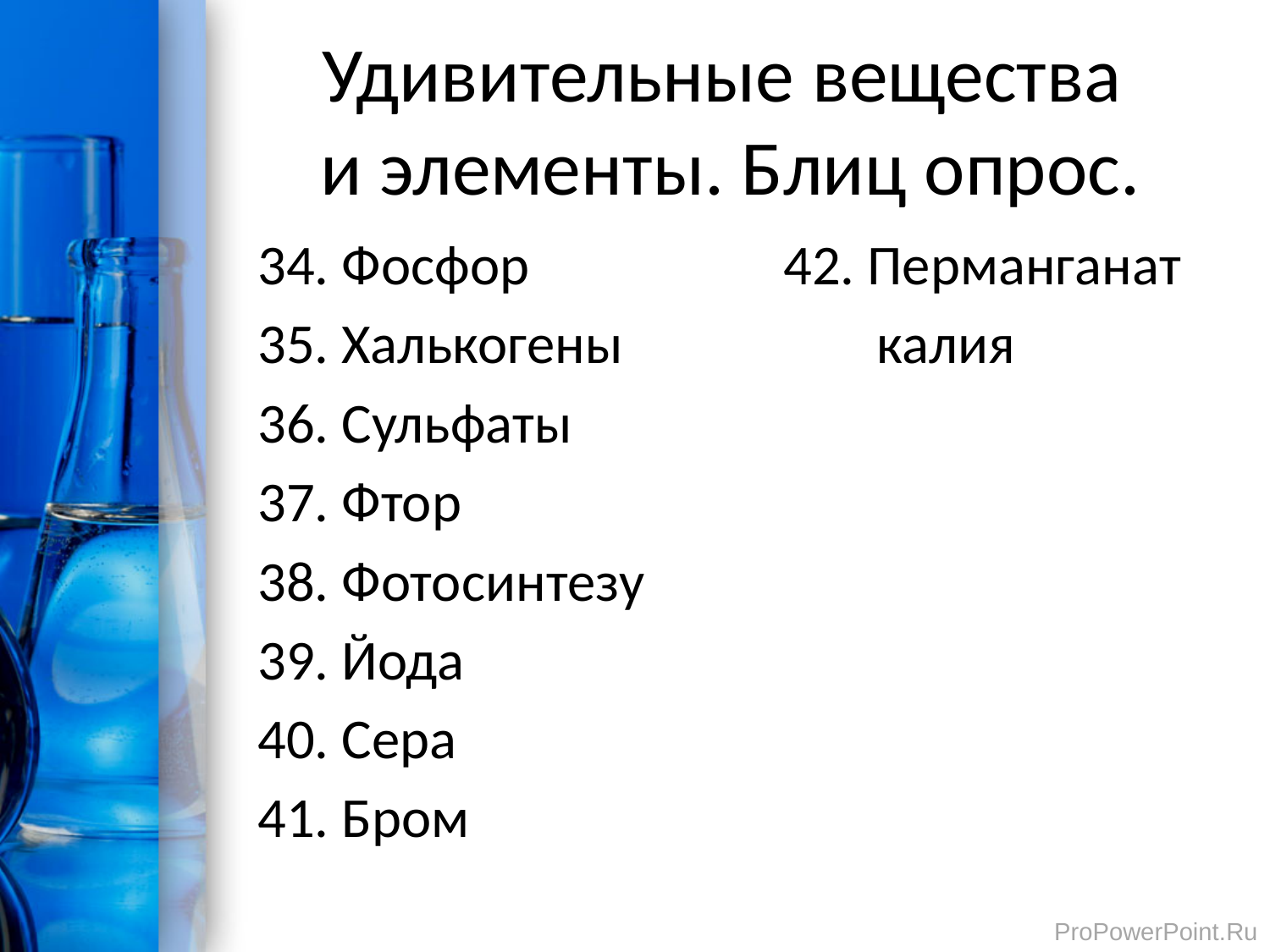

# Удивительные вещества и элементы. Блиц опрос.
34. Фосфор                    42. Перманганат
35. Халькогены                    калия
36. Сульфаты
37. Фтор
38. Фотосинтезу
39. Йода
40. Сера
41. Бром